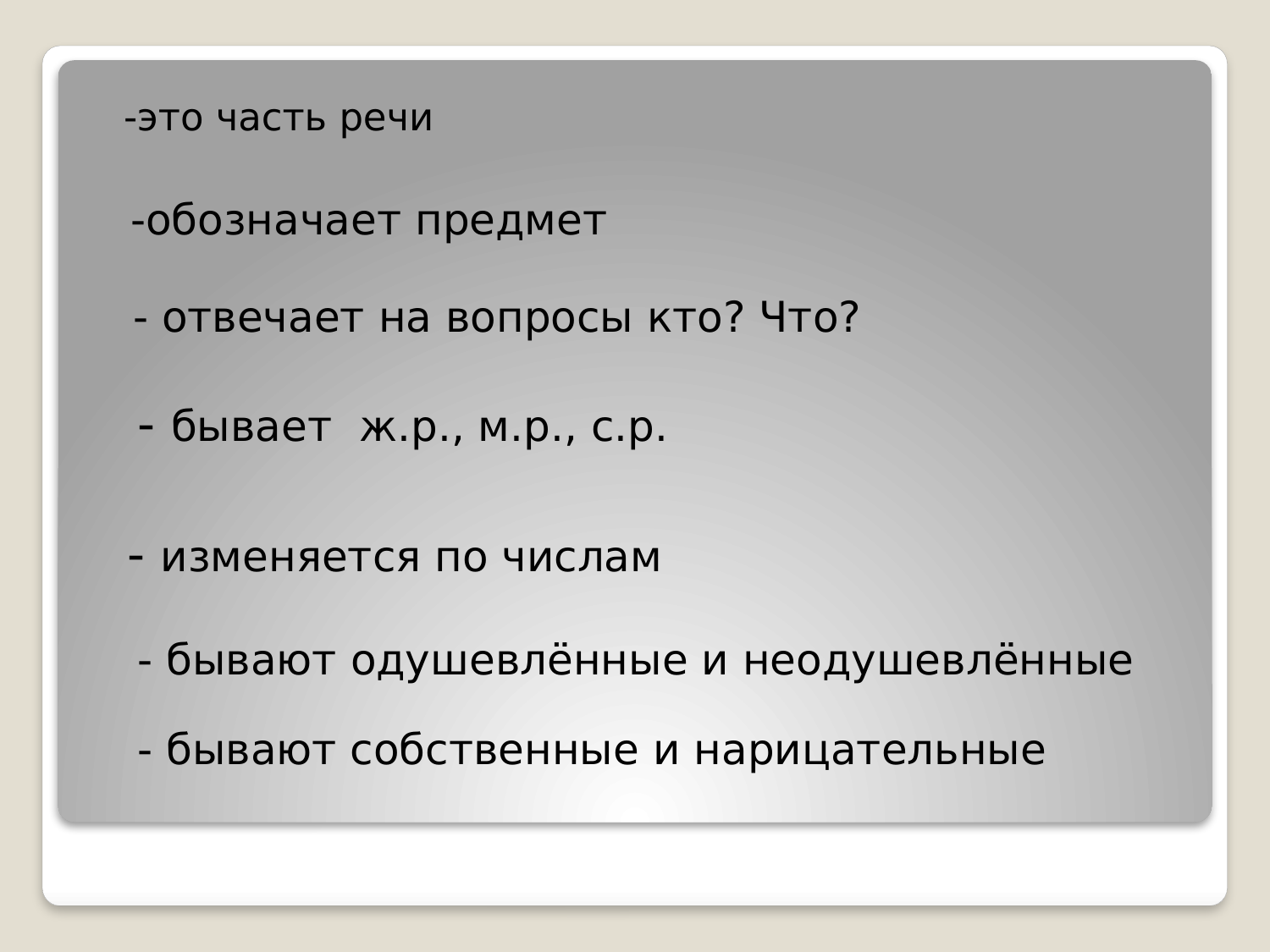

-это часть речи
 -обозначает предмет
 - отвечает на вопросы кто? Что?
  - бывает  ж.р., м.р., с.р.
- изменяется по числам
 - бывают одушевлённые и неодушевлённые
 - бывают собственные и нарицательные